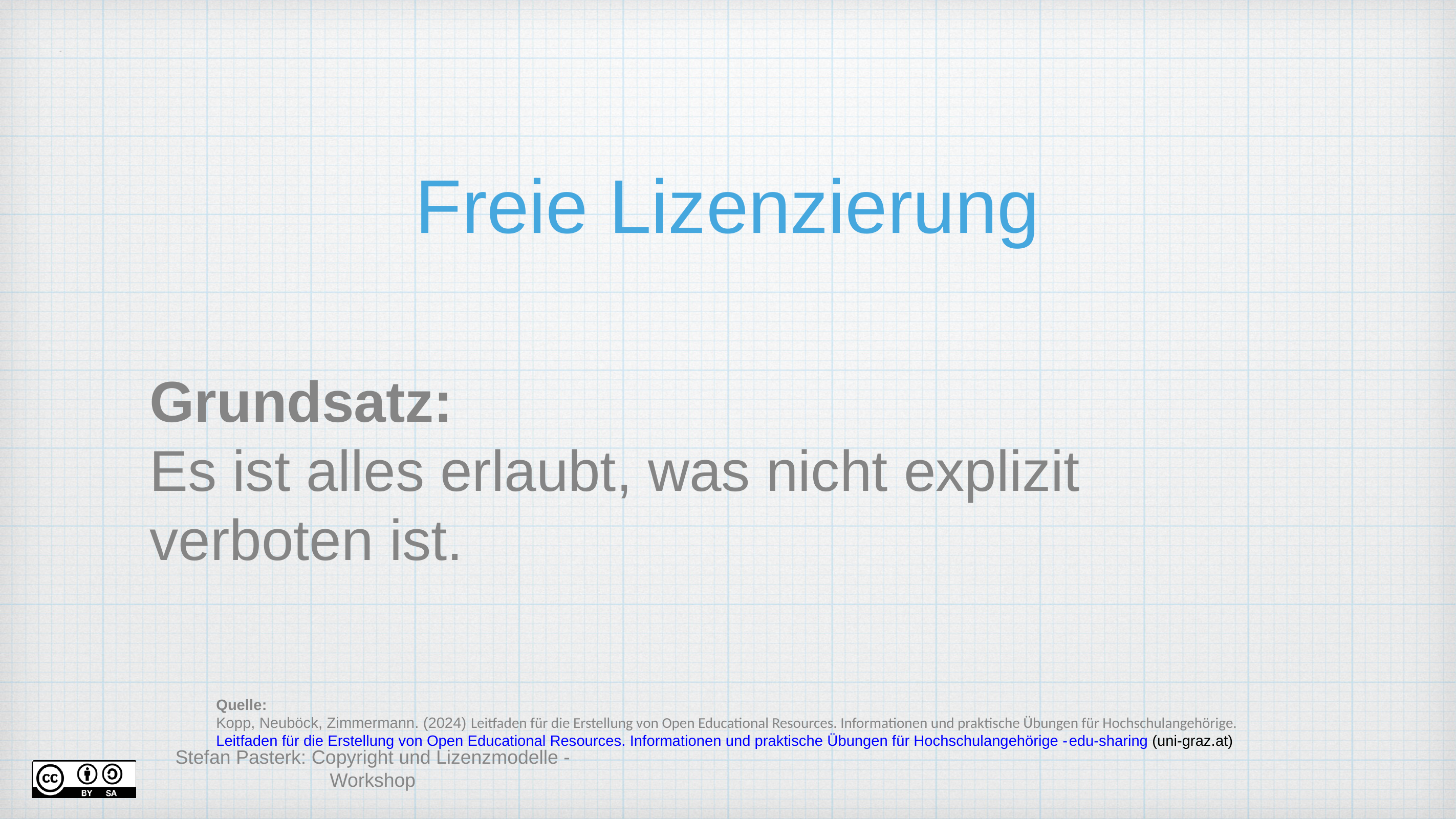

# Freie Lizenzierung

Grundsatz:
Es ist alles erlaubt, was nicht explizit verboten ist.
Quelle:
Kopp, Neuböck, Zimmermann. (2024) Leitfaden für die Erstellung von Open Educational Resources. Informationen und praktische Übungen für Hochschulangehörige. Leitfaden für die Erstellung von Open Educational Resources. Informationen und praktische Übungen für Hochschulangehörige -edu-sharing (uni-graz.at)
Stefan Pasterk: Copyright und Lizenzmodelle - Workshop